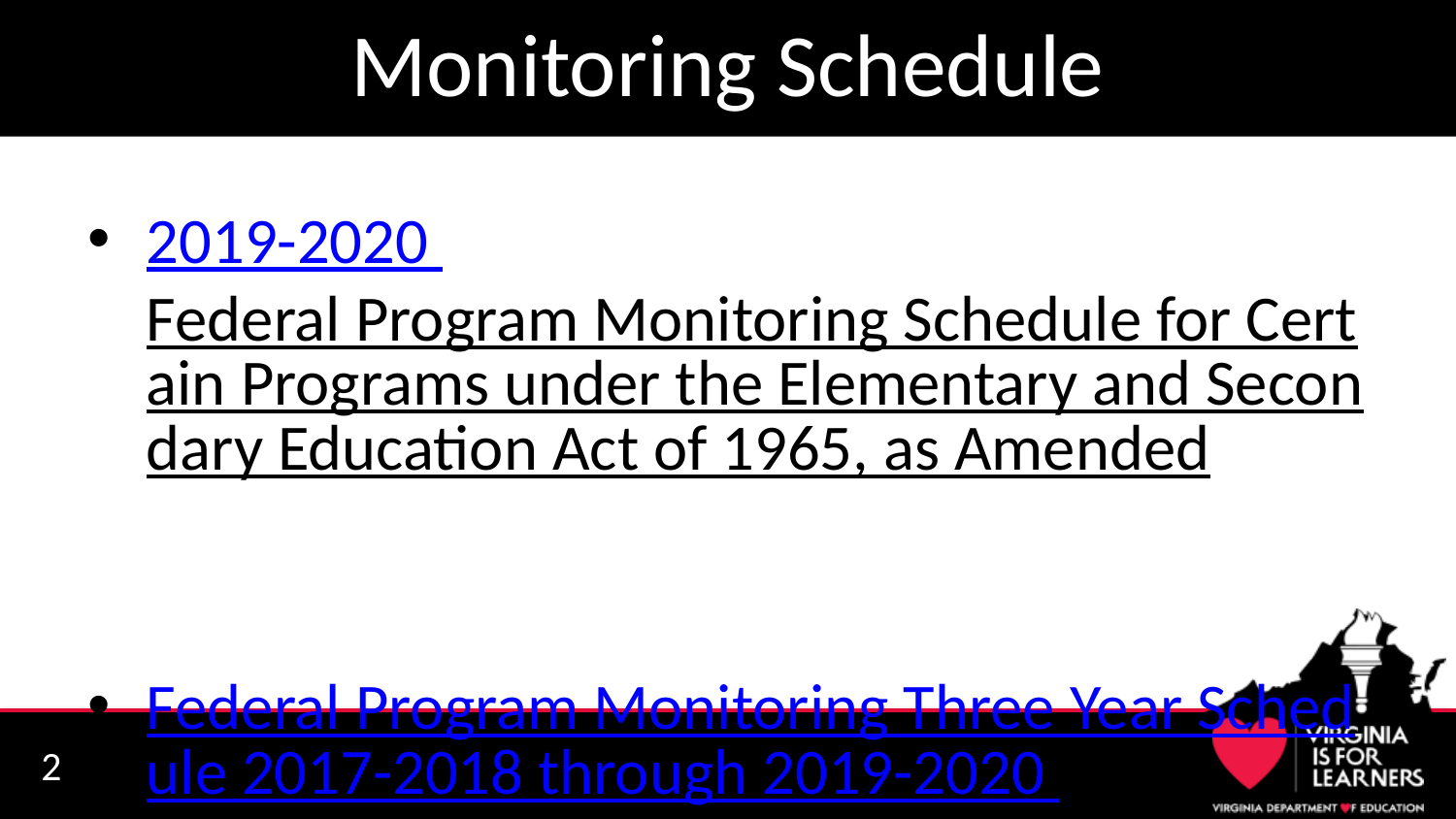

# Monitoring Schedule
2019-2020 Federal Program Monitoring Schedule for Certain Programs under the Elementary and Secondary Education Act of 1965, as Amended

Federal Program Monitoring Three Year Schedule 2017-2018 through 2019-2020